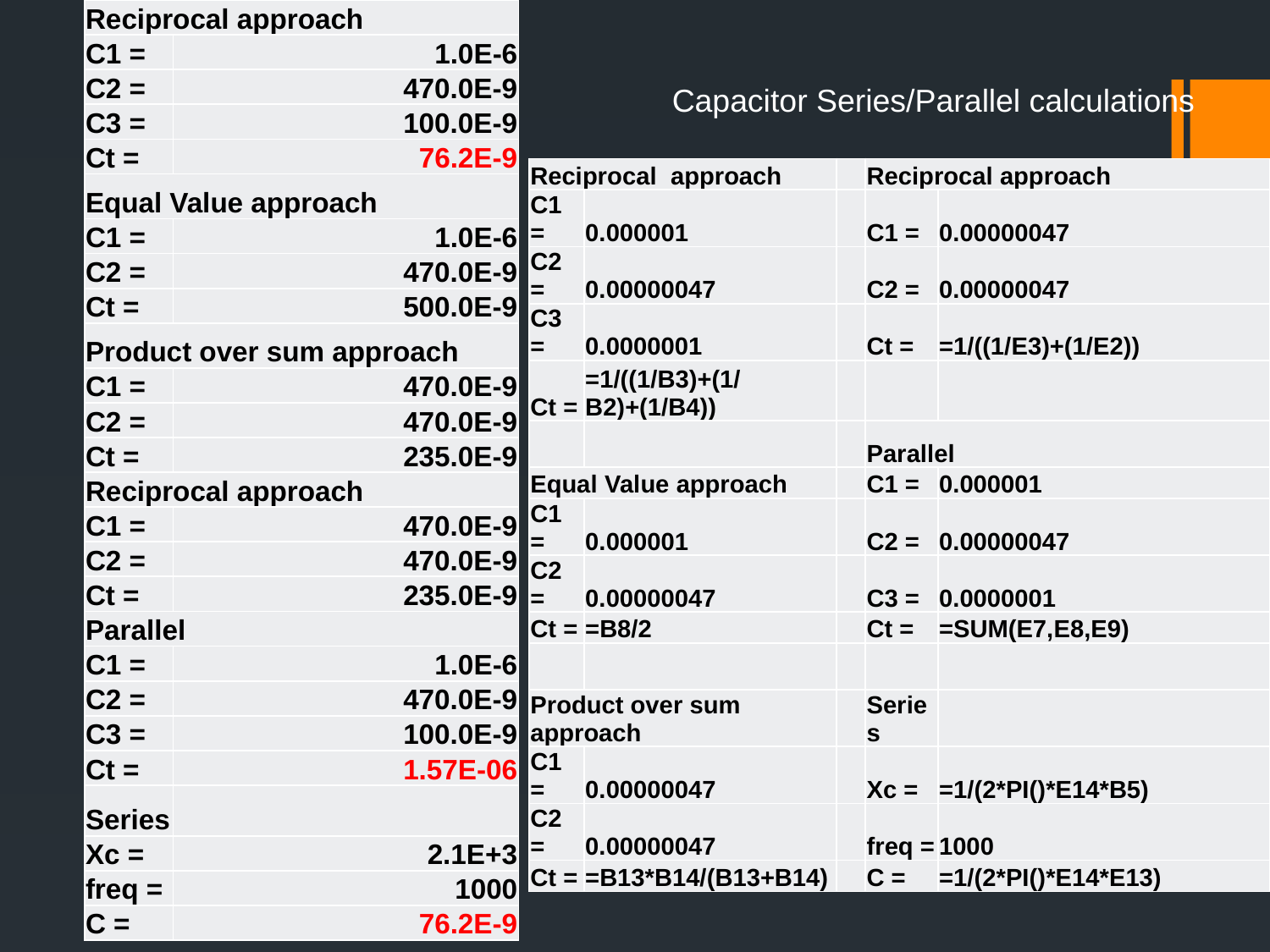

| Reciprocal approach |  |
| --- | --- |
| C1 = | 1.0E-6 |
| C2 = | 470.0E-9 |
| C3 = | 100.0E-9 |
| Ct = | 76.2E-9 |
| Equal Value approach |  |
| C1 = | 1.0E-6 |
| C2 = | 470.0E-9 |
| Ct = | 500.0E-9 |
| Product over sum approach |  |
| C1 = | 470.0E-9 |
| C2 = | 470.0E-9 |
| Ct = | 235.0E-9 |
| Reciprocal approach |  |
| C1 = | 470.0E-9 |
| C2 = | 470.0E-9 |
| Ct = | 235.0E-9 |
| Parallel |  |
| C1 = | 1.0E-6 |
| C2 = | 470.0E-9 |
| C3 = | 100.0E-9 |
| Ct = | 1.57E-06 |
| Series |  |
| Xc = | 2.1E+3 |
| freq = | 1000 |
| C = | 76.2E-9 |
Capacitor Series/Parallel calculations
| Reciprocal approach |  |  | Reciprocal approach |  |
| --- | --- | --- | --- | --- |
| C1 = | 0.000001 |  | C1 = | 0.00000047 |
| C2 = | 0.00000047 |  | C2 = | 0.00000047 |
| C3 = | 0.0000001 |  | Ct = | =1/((1/E3)+(1/E2)) |
| Ct = | =1/((1/B3)+(1/B2)+(1/B4)) |  |  |  |
|  |  |  | Parallel |  |
| Equal Value approach |  |  | C1 = | 0.000001 |
| C1 = | 0.000001 |  | C2 = | 0.00000047 |
| C2 = | 0.00000047 |  | C3 = | 0.0000001 |
| Ct = | =B8/2 |  | Ct = | =SUM(E7,E8,E9) |
|  |  |  |  |  |
| Product over sum approach |  |  | Series |  |
| C1 = | 0.00000047 |  | Xc = | =1/(2\*PI()\*E14\*B5) |
| C2 = | 0.00000047 |  | freq = | 1000 |
| Ct = | =B13\*B14/(B13+B14) |  | C = | =1/(2\*PI()\*E14\*E13) |